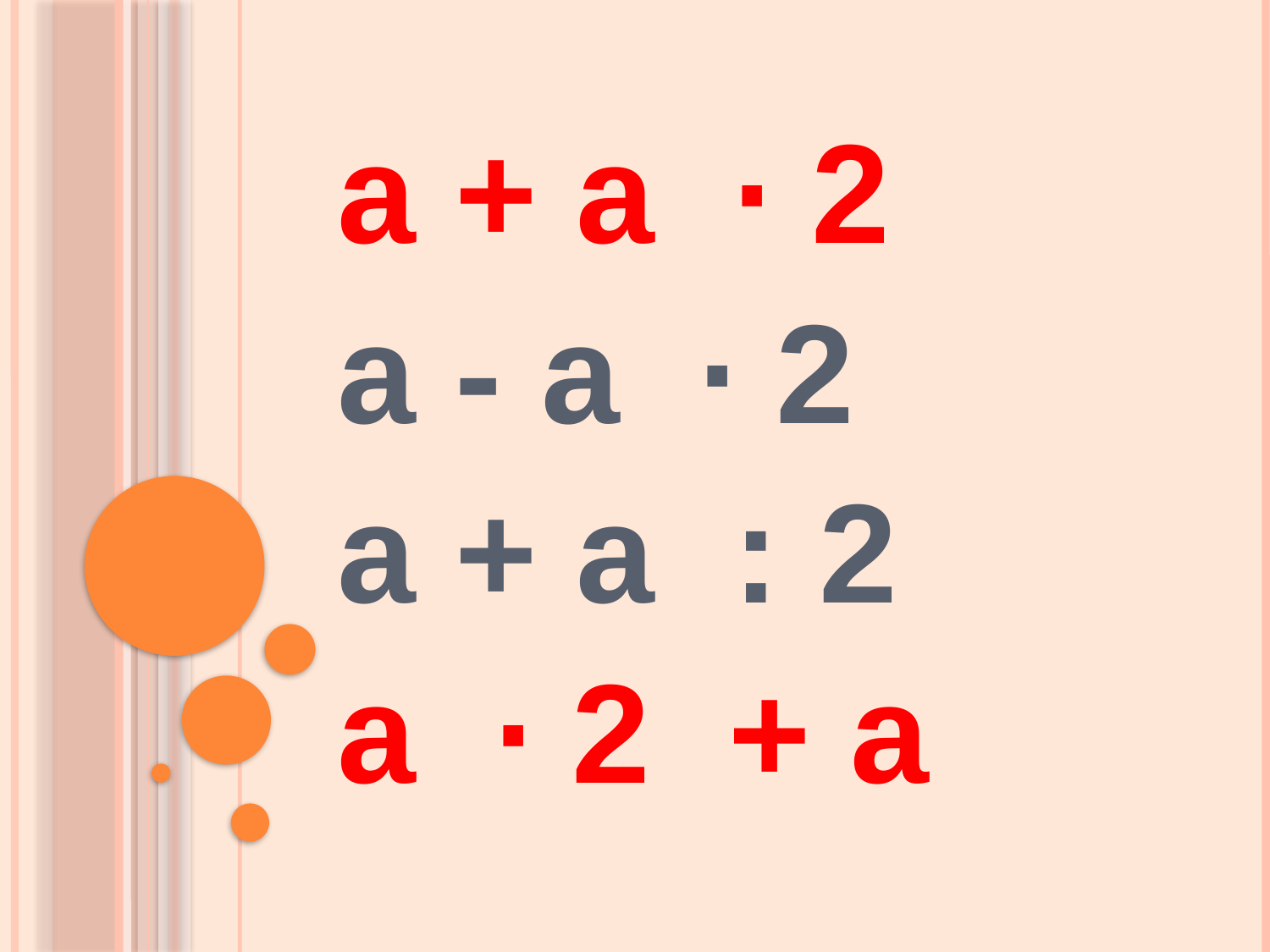

а + а  ∙ 2
а - а  ∙ 2
а + а  : 2
а  ∙ 2  + а